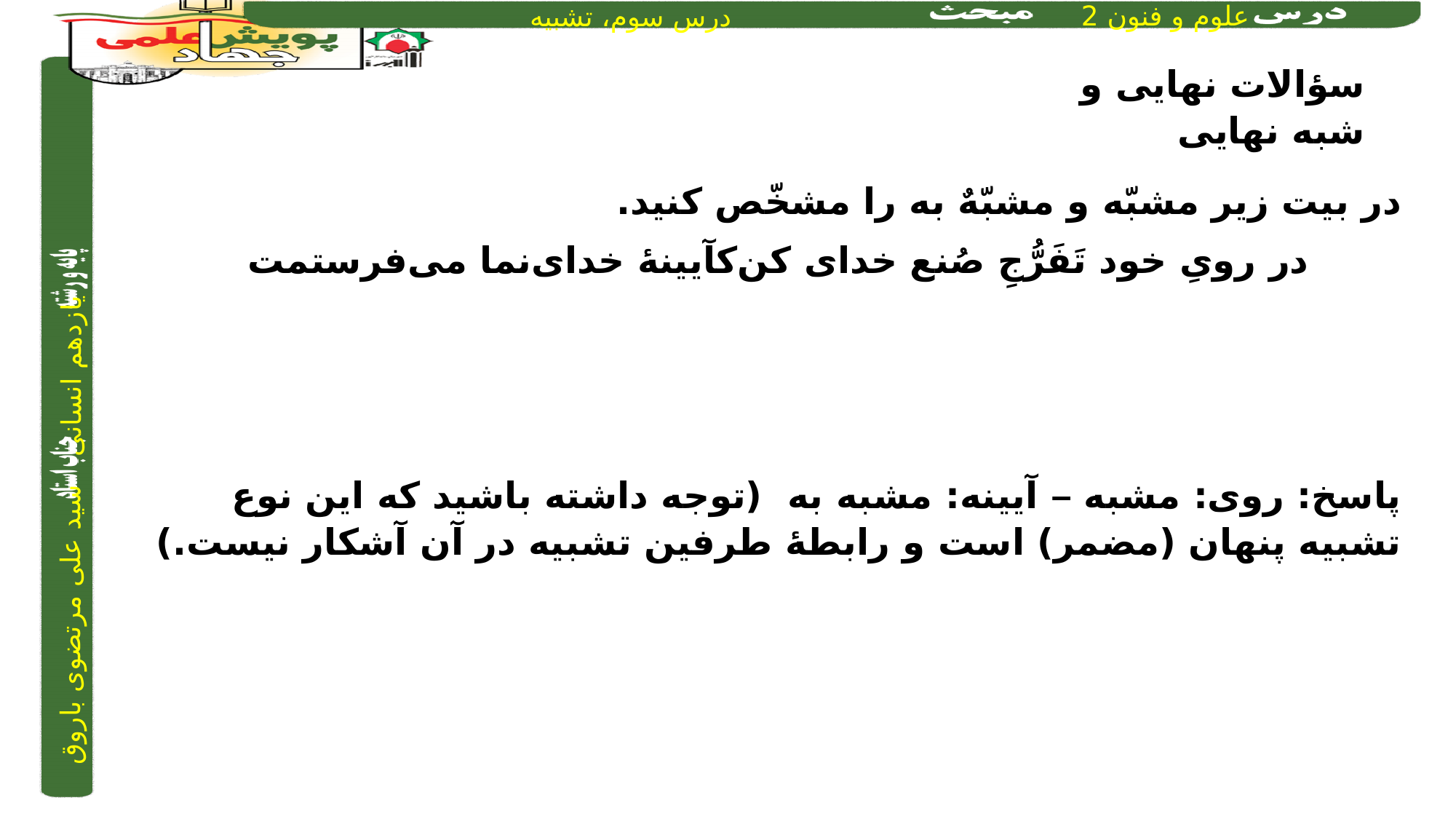

سؤالات نهایی و شبه نهایی
در بیت زیر مشبّه و مشبّهٌ به را مشخّص کنید.
در رویِ خود تَفَرُّجِ صُنع خدای کن	کآیینۀ خدای‌نما می‌فرستمت

پاسخ: روی: مشبه – آیینه: مشبه به  (توجه داشته باشید که این نوع تشبیه پنهان (مضمر) است و رابطۀ طرفین تشبیه در آن آشکار نیست.)